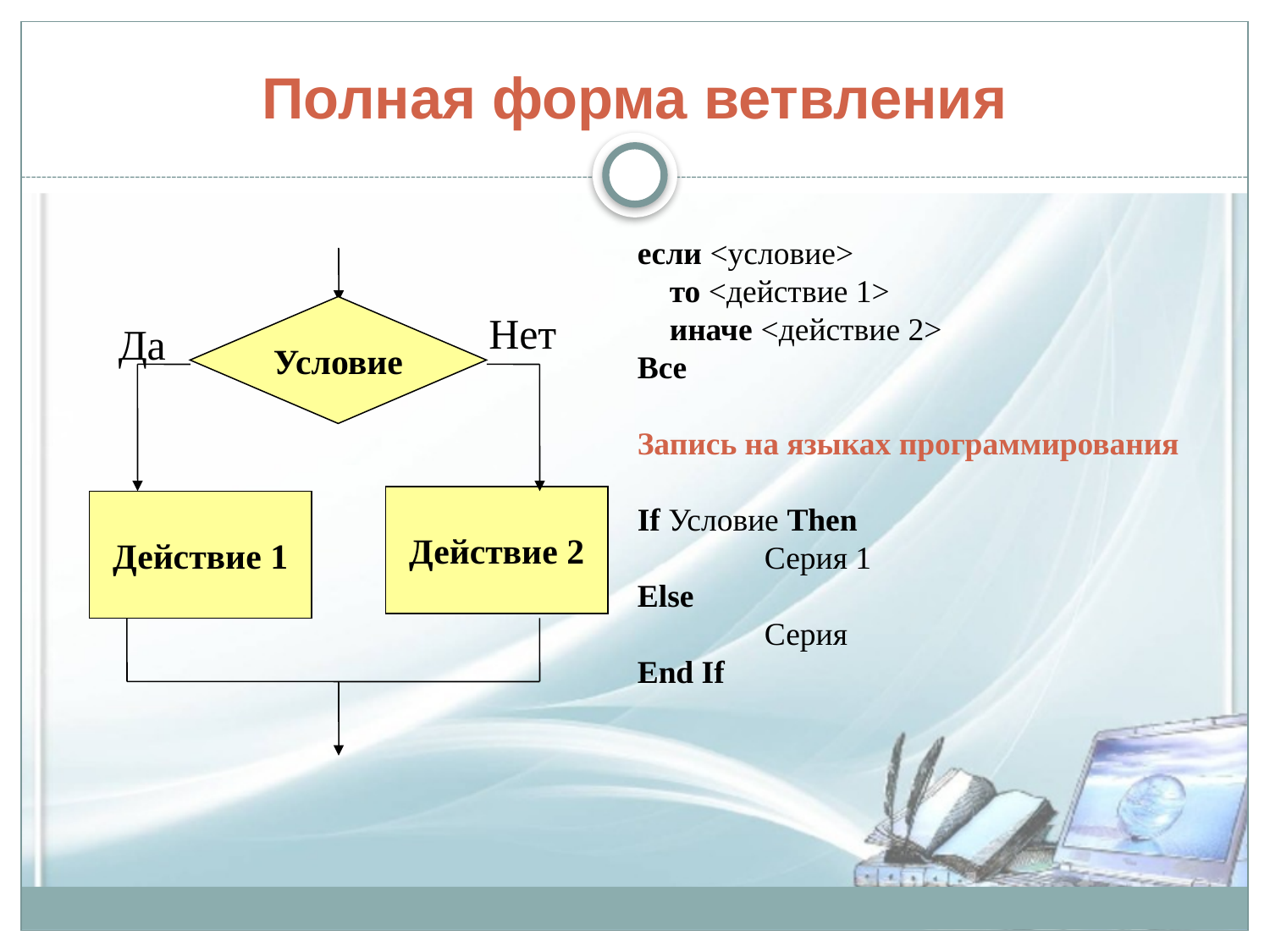

# Полная форма ветвления
если <условие>
    то <действие 1>
    иначе <действие 2>
Все

Запись на языках программирования

If Условие Then
	Серия 1
Else
	Серия
End If

Условие

Действие 2
Действие 1

Нет
Да